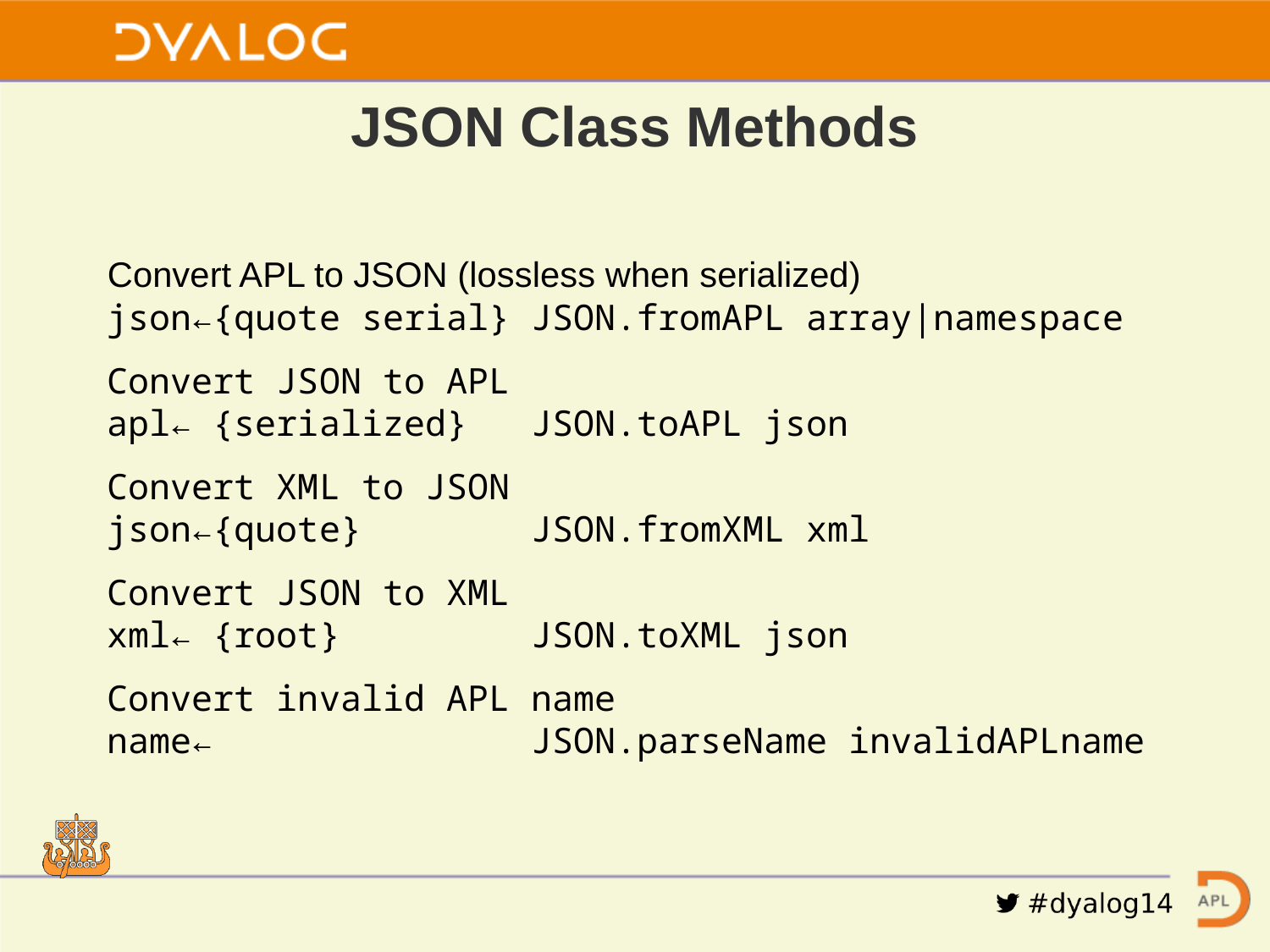

# JSON Class Methods
Convert APL to JSON (lossless when serialized)
json←{quote serial} JSON.fromAPL array|namespace
Convert JSON to APL
apl← {serialized}   JSON.toAPL json

Convert XML to JSON
json←{quote}        JSON.fromXML xml

Convert JSON to XML
xml← {root}         JSON.toXML json

Convert invalid APL name
name←               JSON.parseName invalidAPLname